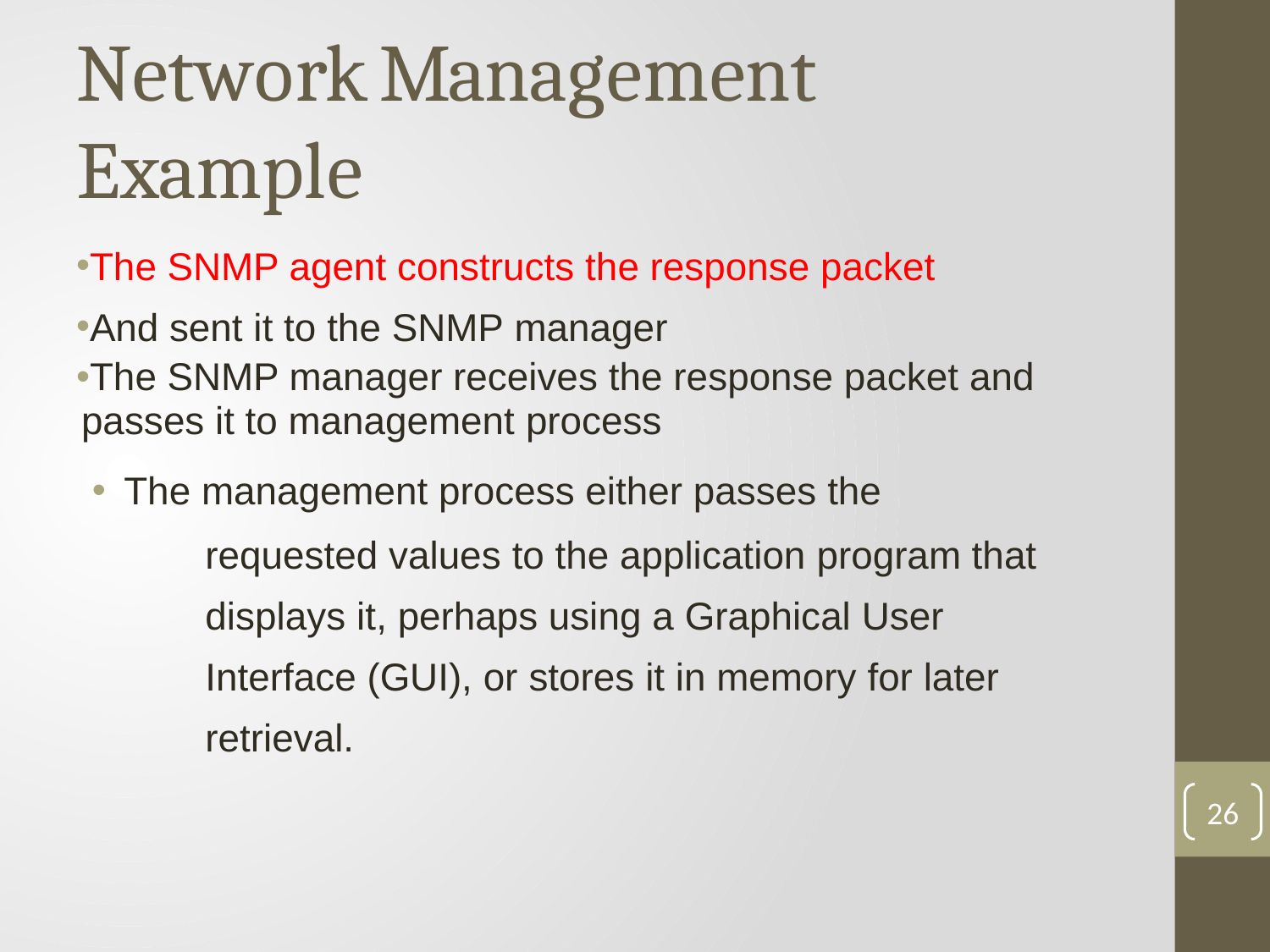

# Network Management Example
The SNMP agent constructs the response packet
And sent it to the SNMP manager
The SNMP manager receives the response packet and passes it to management process

The management process either passes the
requested values to the application program that displays it, perhaps using a Graphical User Interface (GUI), or stores it in memory for later retrieval.
26